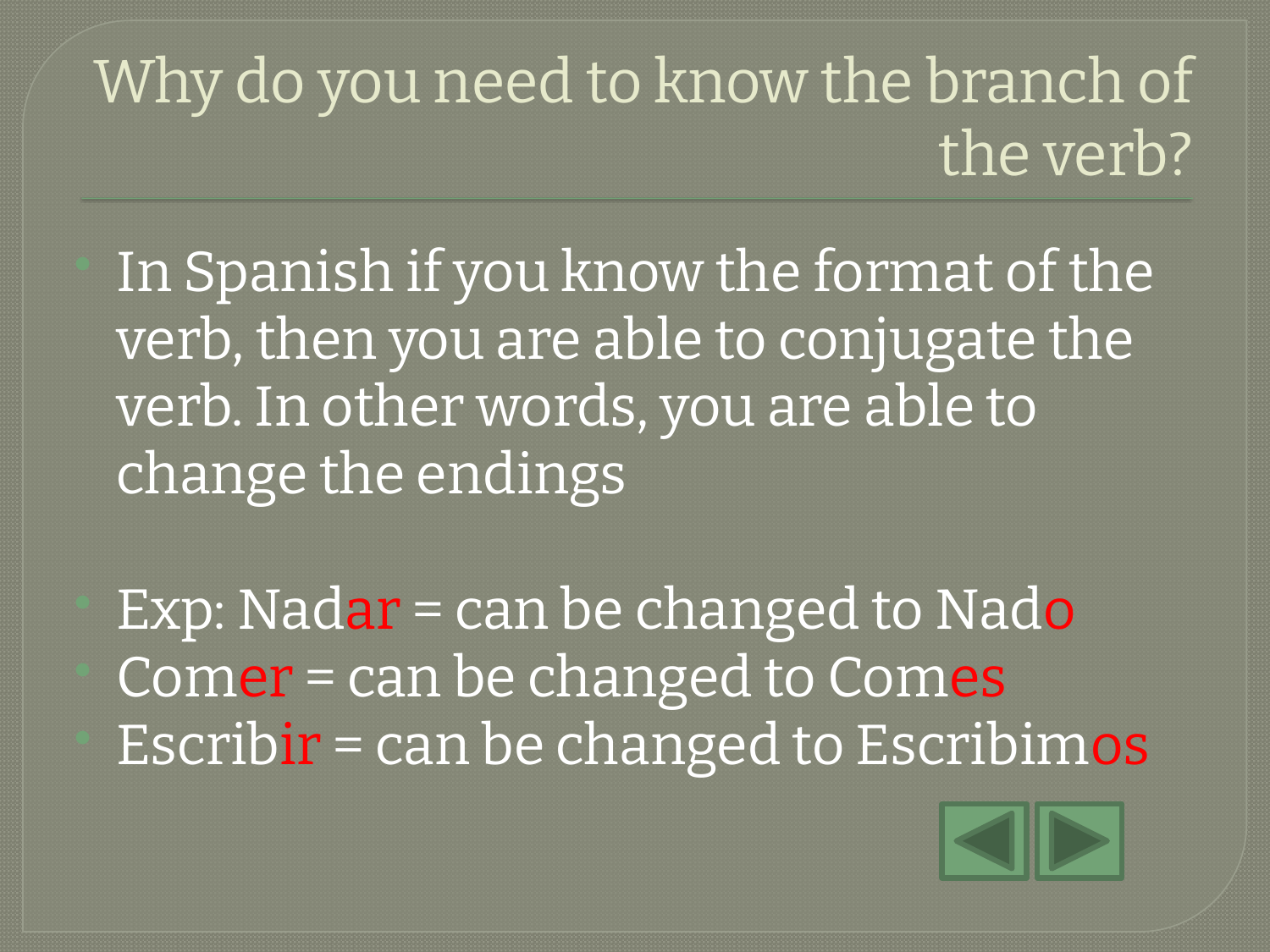

# Why do you need to know the branch of the verb?
In Spanish if you know the format of the verb, then you are able to conjugate the verb. In other words, you are able to  change the endings

Exp: Nadar = can be changed to Nado
Comer = can be changed to Comes
Escribir = can be changed to Escribimos